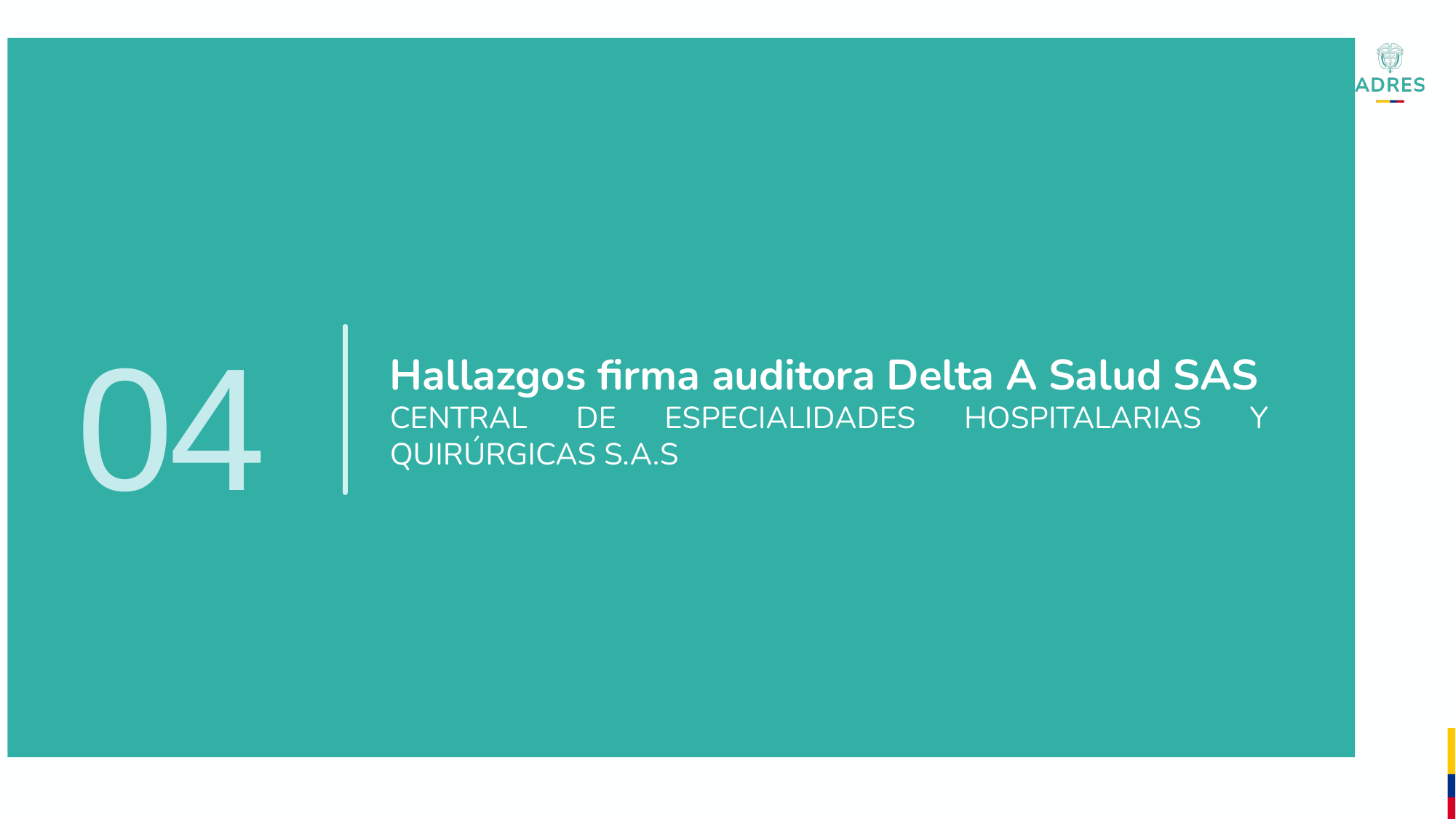

04
Hallazgos firma auditora Delta A Salud SAS
CENTRAL DE ESPECIALIDADES HOSPITALARIAS Y QUIRÚRGICAS S.A.S